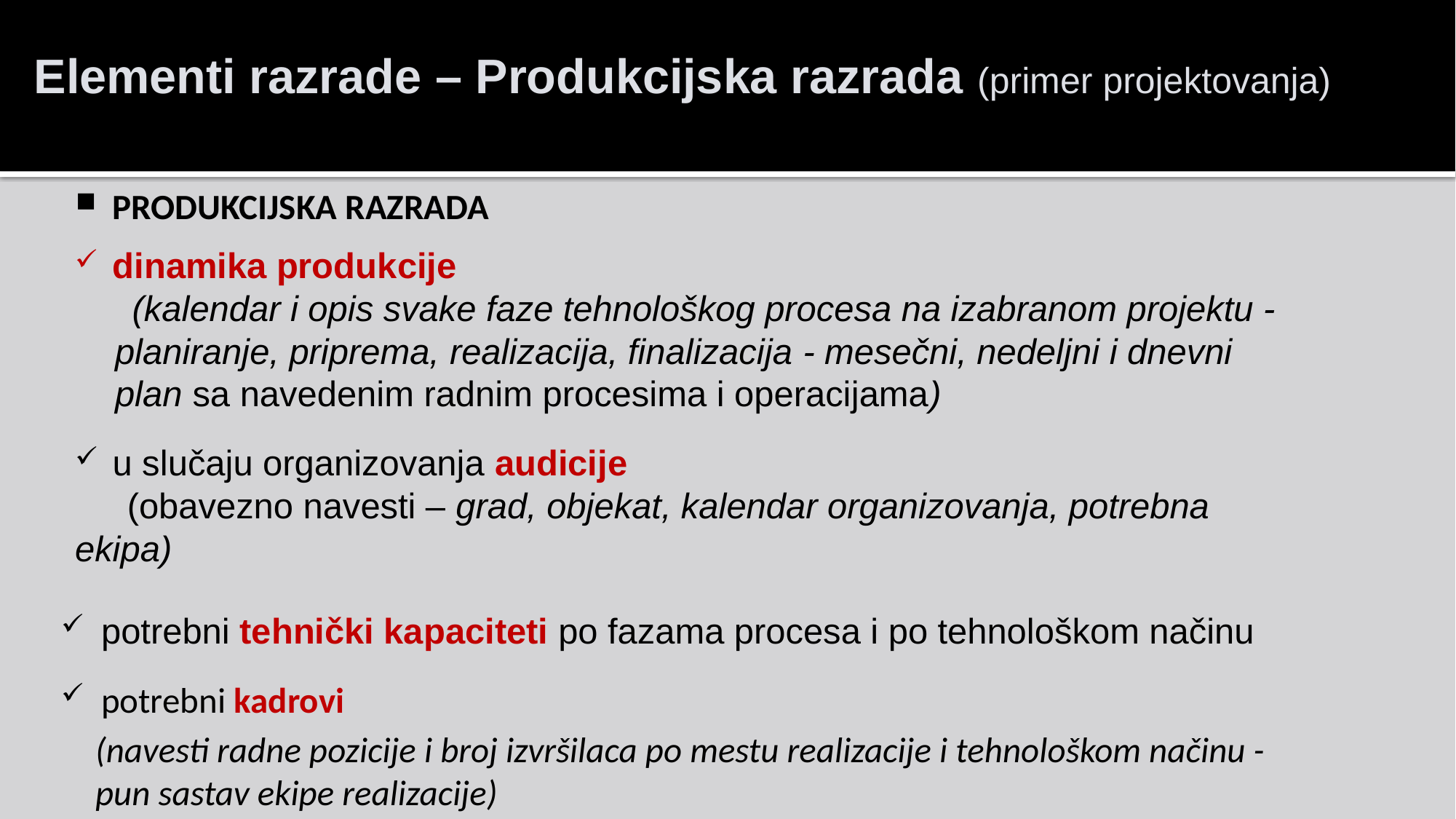

Elementi razrade – Produkcijska razrada (primer projektovanja)
PRODUKCIJSKA RAZRADA

dinamika produkcije
       (kalendar i opis svake faze tehnološkog procesa na izabranom projektu - planiranje, priprema, realizacija, finalizacija - mesečni, nedeljni i dnevni plan sa navedenim radnim procesima i operacijama)

u slučaju organizovanja audicije
       (obavezno navesti – grad, objekat, kalendar organizovanja, potrebna ekipa)

potrebni tehnički kapaciteti po fazama procesa i po tehnološkom načinu

potrebni kadrovi
(navesti radne pozicije i broj izvršilaca po mestu realizacije i tehnološkom načinu -pun sastav ekipe realizacije)